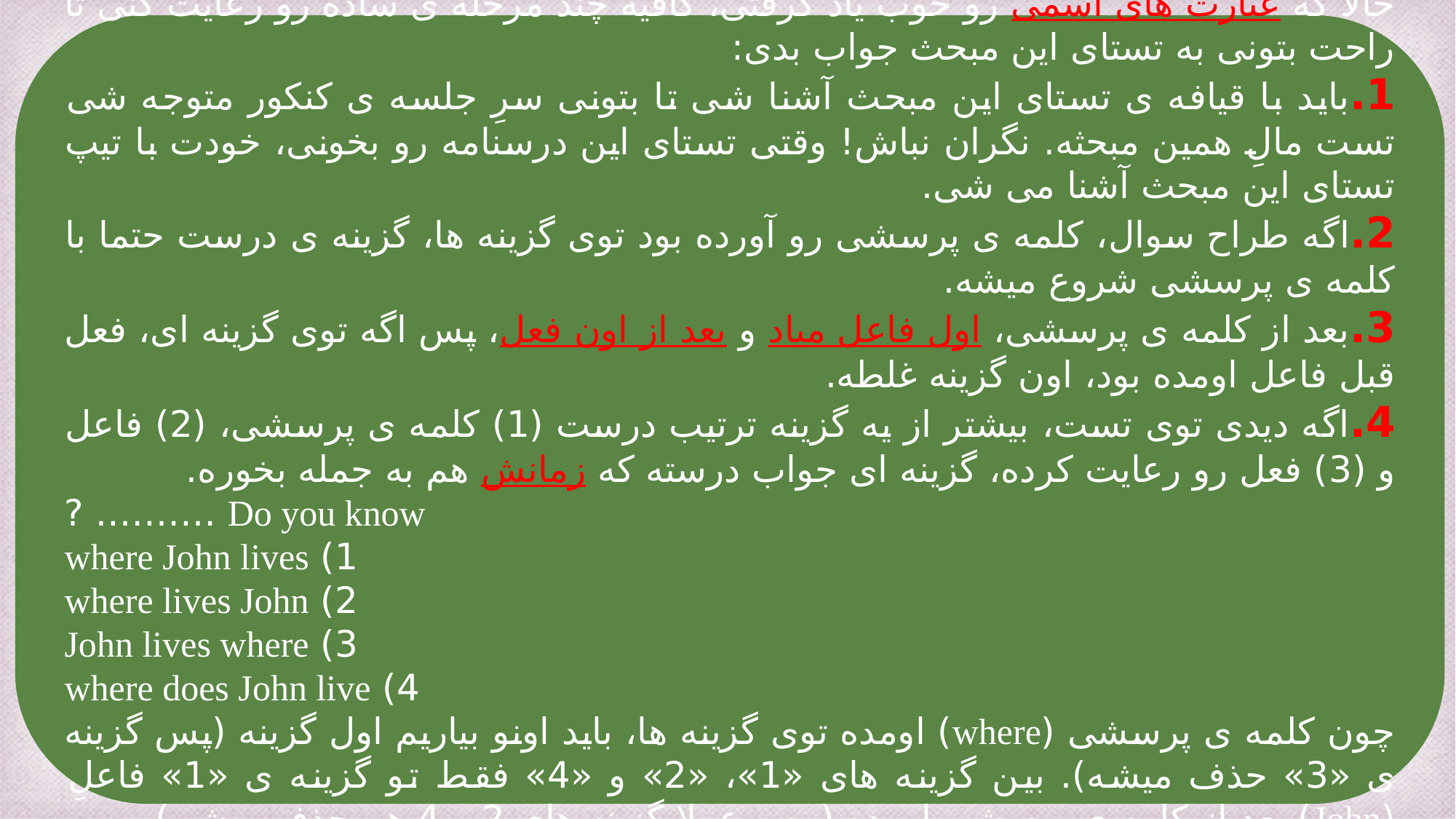

حالا که عبارت های اسمی رو خوب یاد گرفتی، کافیه چند مرحله ی ساده رو رعایت کنی تا راحت بتونی به تستای این مبحث جواب بدی:
1.باید با قیافه ی تستای این مبحث آشنا شی تا بتونی سرِ جلسه ی کنکور متوجه شی تست مالِ همین مبحثه. نگران نباش! وقتی تستای این درسنامه رو بخونی، خودت با تیپ تستای این مبحث آشنا می شی.
2.اگه طراح سوال، کلمه ی پرسشی رو آورده بود توی گزینه ها، گزینه ی درست حتما با کلمه ی پرسشی شروع میشه.
3.بعد از کلمه ی پرسشی، اول فاعل میاد و بعد از اون فعل، پس اگه توی گزینه ای، فعل قبل فاعل اومده بود، اون گزینه غلطه.
4.اگه دیدی توی تست، بیشتر از یه گزینه ترتیب درست (1) کلمه ی پرسشی، (2) فاعل و (3) فعل رو رعایت کرده، گزینه ای جواب درسته که زمانش هم به جمله بخوره.
Do you know ………. ?
     1) where John lives
     2) where lives John
     3) John lives where
     4) where does John live
چون کلمه ی پرسشی (where) اومده توی گزینه ها، باید اونو بیاریم اول گزینه (پس گزینه ی «3» حذف میشه). بین گزینه های «1»، «2» و «4» فقط تو گزینه ی «1» فاعلِ (John) بعد از کلمه ی پرسشی اومده ( پس عملا گزینه های 2 و 4 هم حذف میشن).